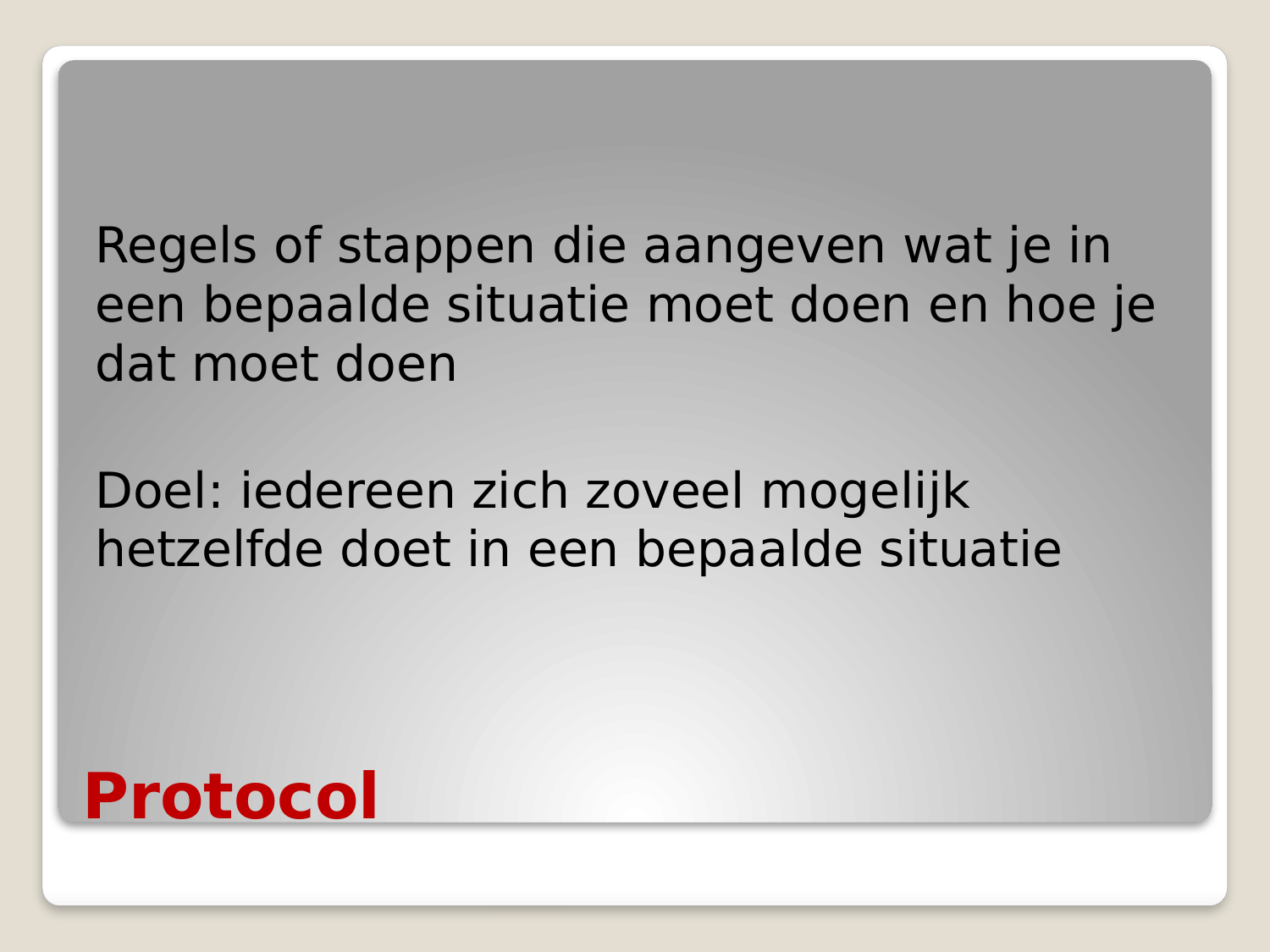

Regels of stappen die aangeven wat je in een bepaalde situatie moet doen en hoe je dat moet doen

Doel: iedereen zich zoveel mogelijk hetzelfde doet in een bepaalde situatie
# Protocol